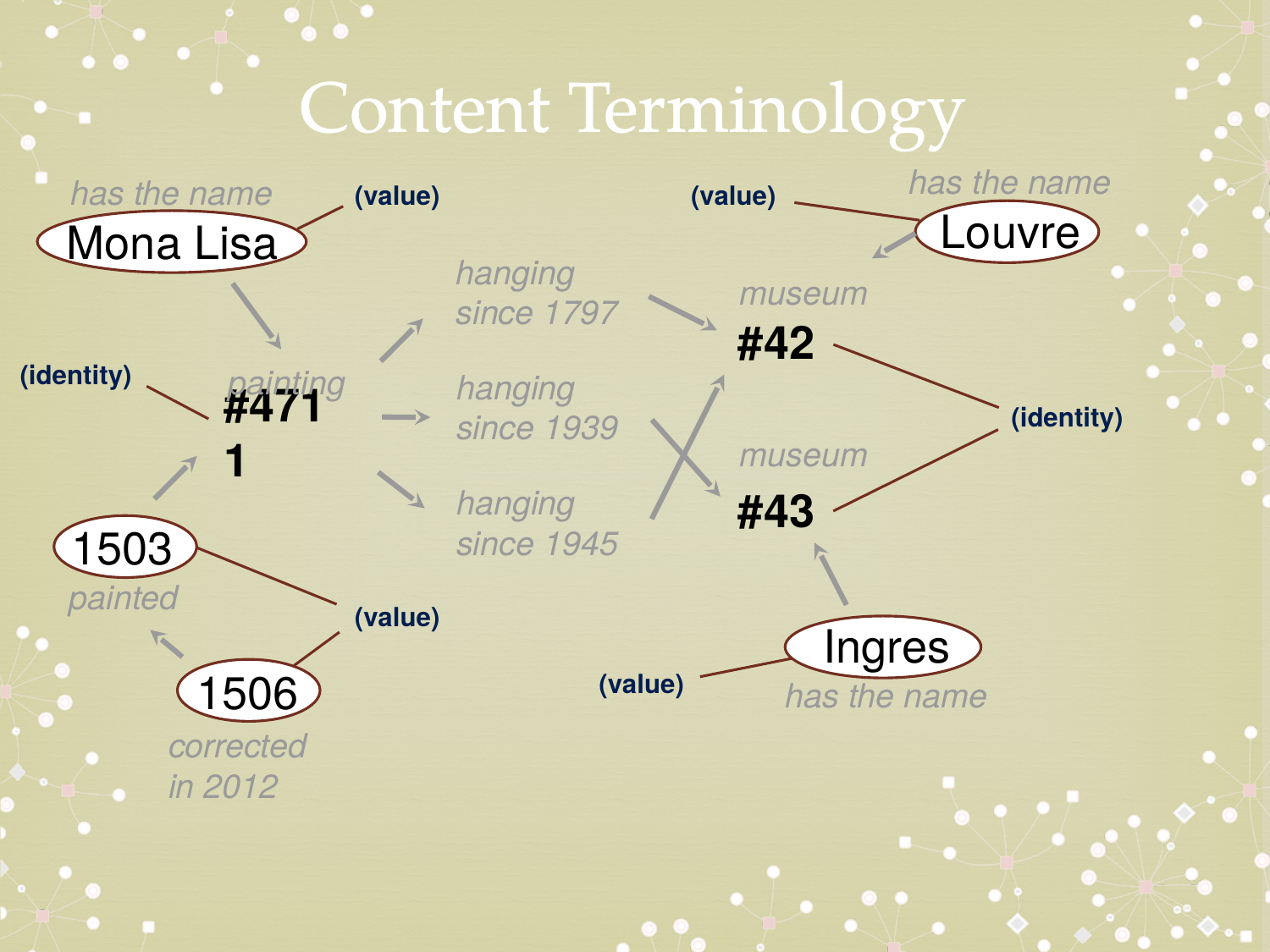

Content Terminology
has the name
has the name
(value)
(value)
Louvre

Mona Lisa

hanging
since 1797
museum

#42

(identity)
painting
hanging
since 1939

(identity)
#4711

museum

hanging
since 1945
#43
1503

painted
(value)
Ingres

1506
(value)
has the name
corrected
in 2012